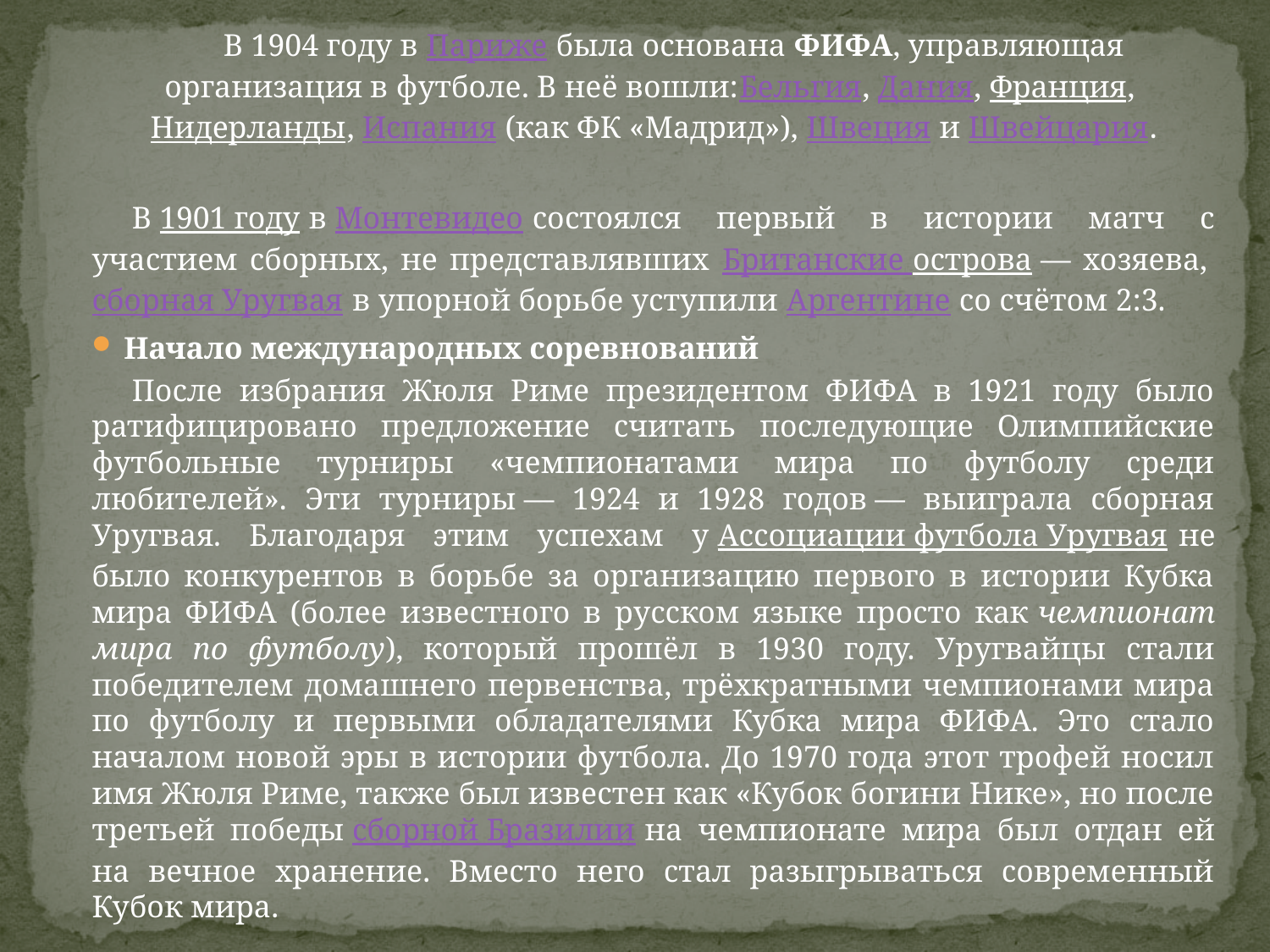

В 1904 году в Париже была основана ФИФА, управляющая организация в футболе. В неё вошли:Бельгия, Дания, Франция, Нидерланды, Испания (как ФК «Мадрид»), Швеция и Швейцария.

В 1901 году в Монтевидео состоялся первый в истории матч с участием сборных, не представлявших Британские острова — хозяева, сборная Уругвая в упорной борьбе уступили Аргентине со счётом 2:3.
Начало международных соревнований
После избрания Жюля Риме президентом ФИФА в 1921 году было ратифицировано предложение считать последующие Олимпийские футбольные турниры «чемпионатами мира по футболу среди любителей». Эти турниры — 1924 и 1928 годов — выиграла сборная Уругвая. Благодаря этим успехам у Ассоциации футбола Уругвая не было конкурентов в борьбе за организацию первого в истории Кубка мира ФИФА (более известного в русском языке просто как чемпионат мира по футболу), который прошёл в 1930 году. Уругвайцы стали победителем домашнего первенства, трёхкратными чемпионами мира по футболу и первыми обладателями Кубка мира ФИФА. Это стало началом новой эры в истории футбола. До 1970 года этот трофей носил имя Жюля Риме, также был известен как «Кубок богини Нике», но после третьей победы сборной Бразилии на чемпионате мира был отдан ей на вечное хранение. Вместо него стал разыгрываться современный Кубок мира.